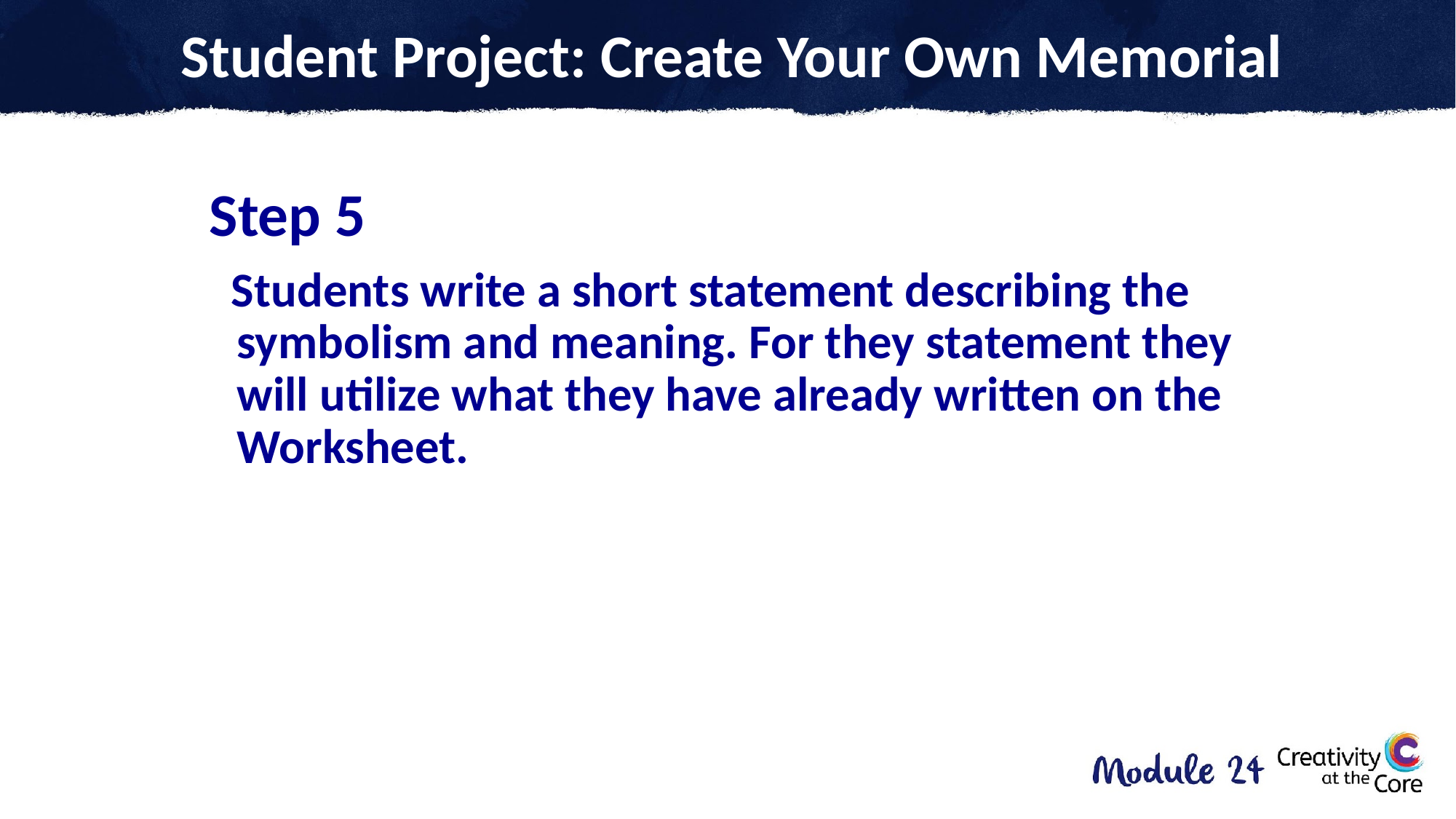

# Student Project: Create Your Own Memorial
Step 5
  Students write a short statement describing the symbolism and meaning. For they statement they will utilize what they have already written on the Worksheet.